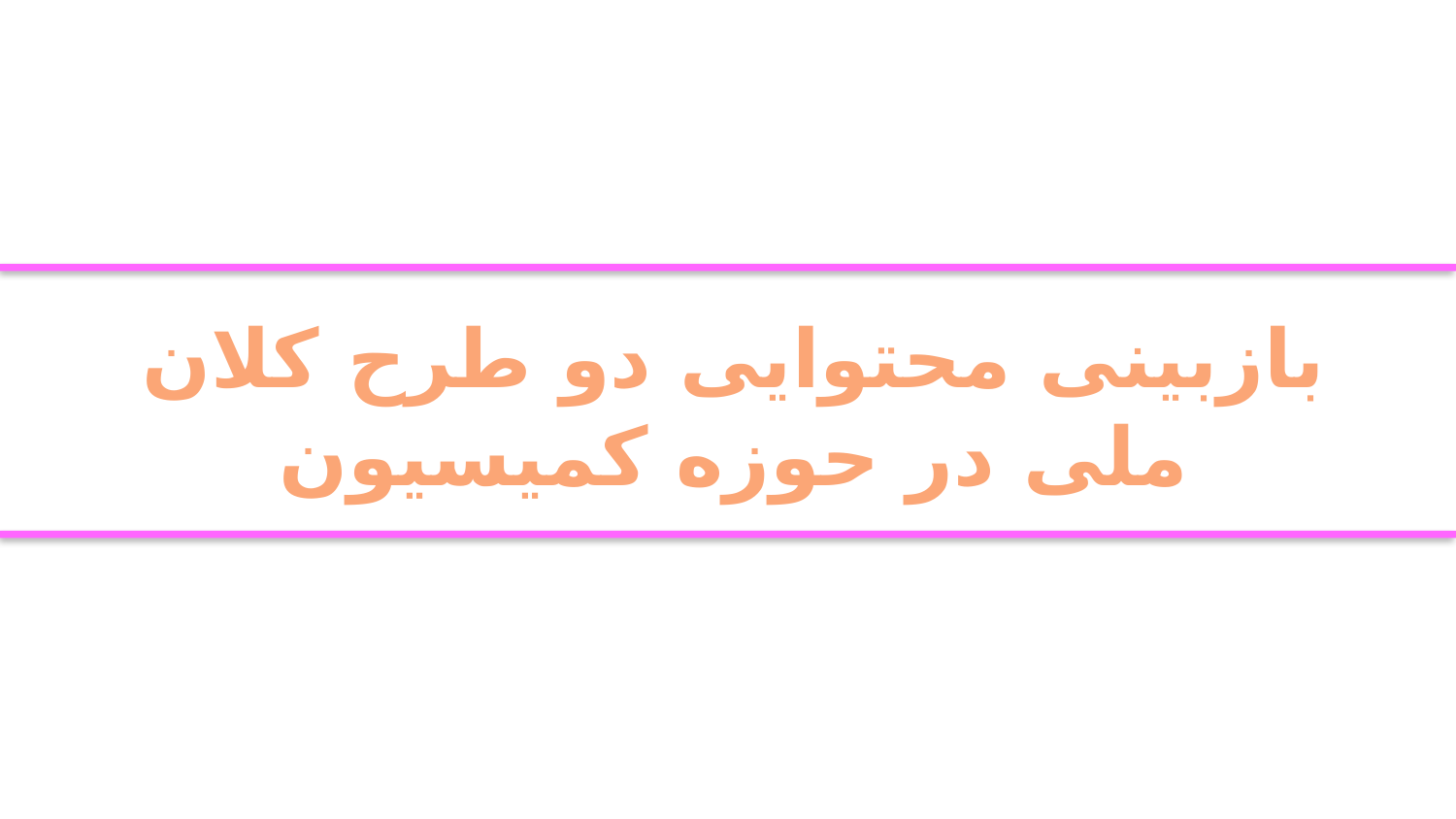

بازبینی محتوایی دو طرح کلان ملی در حوزه کمیسیون